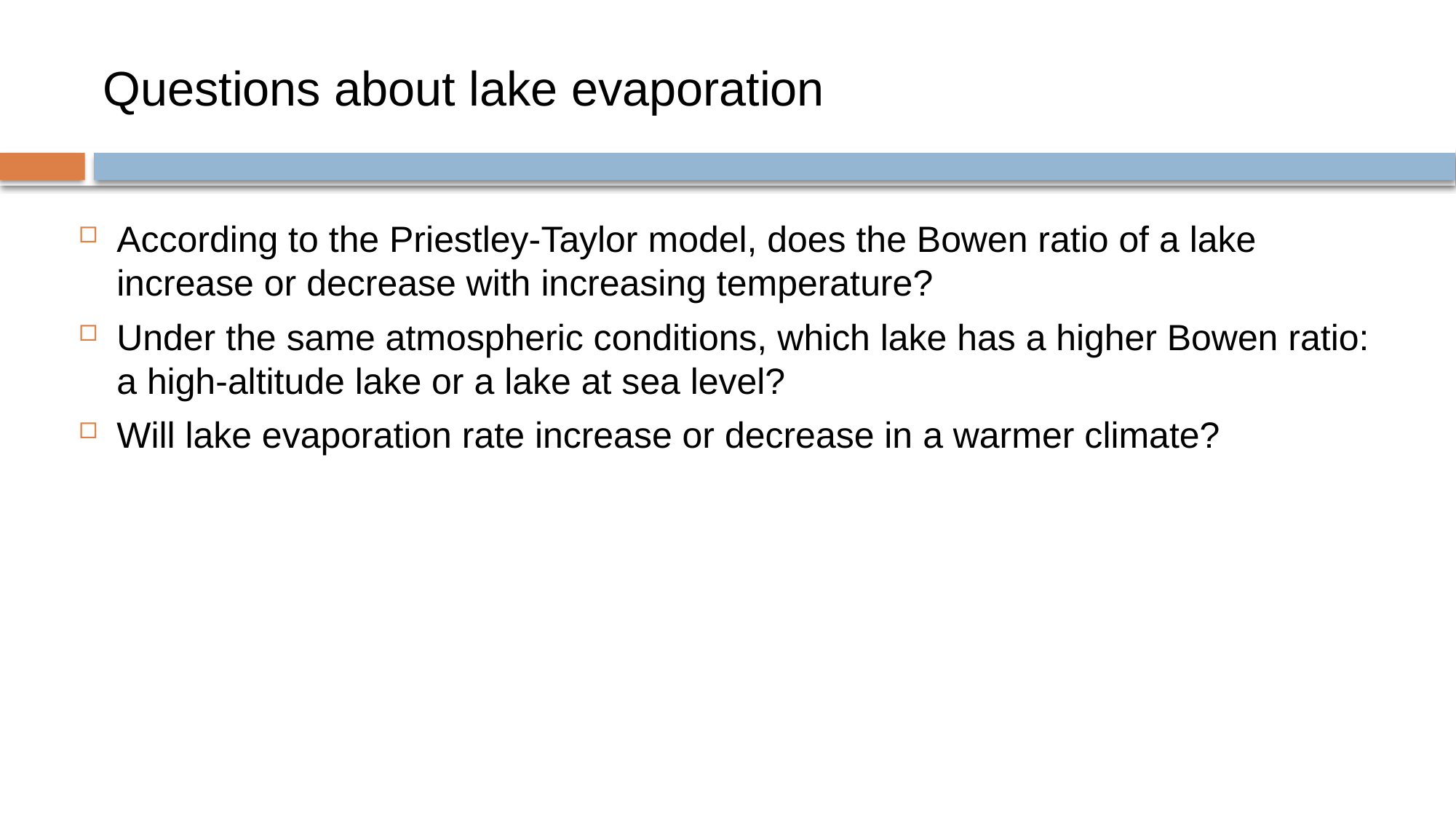

# Questions about lake evaporation
According to the Priestley-Taylor model, does the Bowen ratio of a lake increase or decrease with increasing temperature?
Under the same atmospheric conditions, which lake has a higher Bowen ratio: a high-altitude lake or a lake at sea level?
Will lake evaporation rate increase or decrease in a warmer climate?